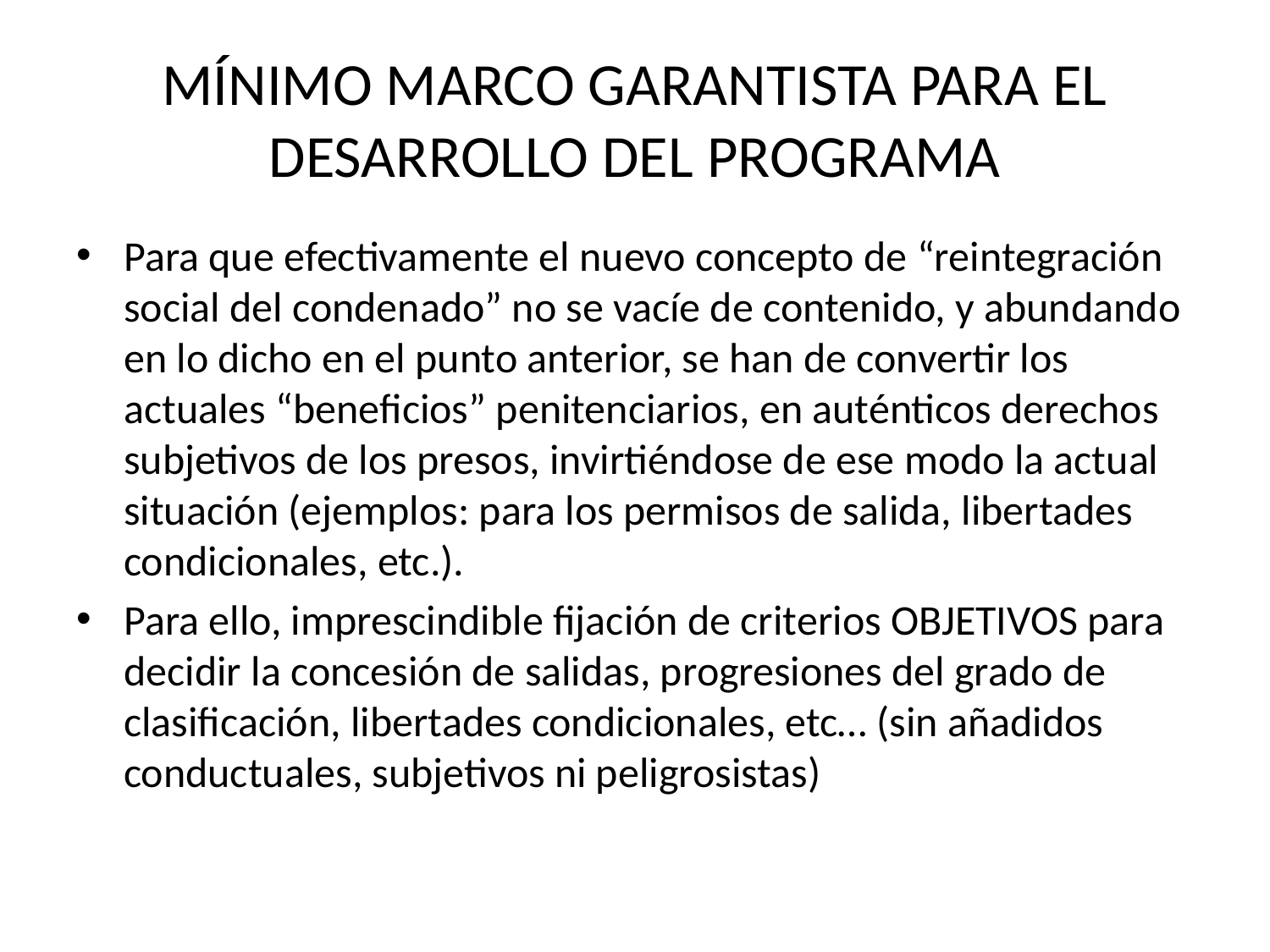

# MÍNIMO MARCO GARANTISTA PARA EL DESARROLLO DEL PROGRAMA
Para que efectivamente el nuevo concepto de “reintegración social del condenado” no se vacíe de contenido, y abundando en lo dicho en el punto anterior, se han de convertir los actuales “beneficios” penitenciarios, en auténticos derechos subjetivos de los presos, invirtiéndose de ese modo la actual situación (ejemplos: para los permisos de salida, libertades condicionales, etc.).
Para ello, imprescindible fijación de criterios OBJETIVOS para decidir la concesión de salidas, progresiones del grado de clasificación, libertades condicionales, etc… (sin añadidos conductuales, subjetivos ni peligrosistas)